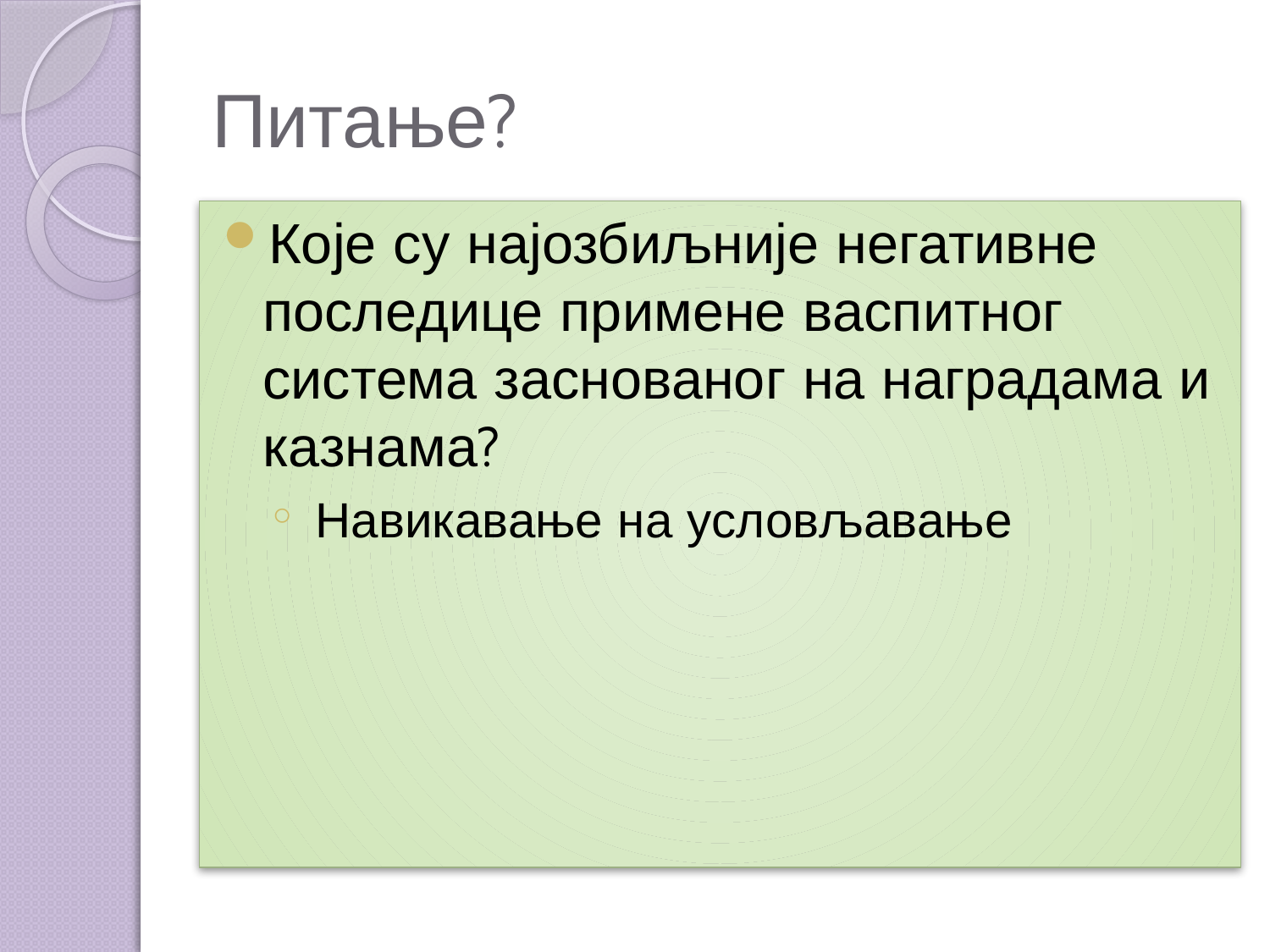

# Питање?
Које су најозбиљније негативне последице примене васпитног система заснованог на наградама и казнама?
 Навикавање на условљавање